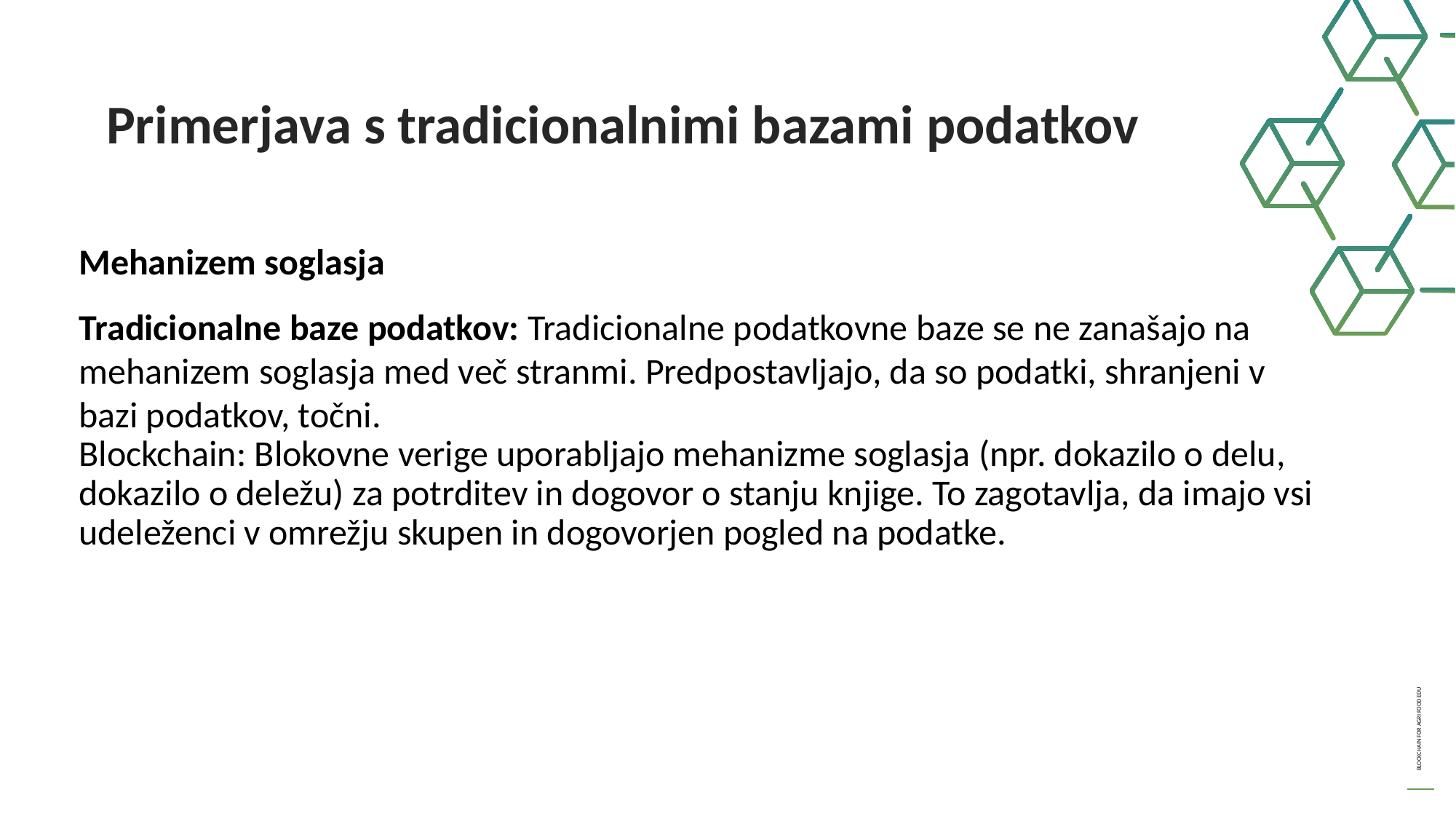

Primerjava s tradicionalnimi bazami podatkov
Mehanizem soglasja
Tradicionalne baze podatkov: Tradicionalne podatkovne baze se ne zanašajo na mehanizem soglasja med več stranmi. Predpostavljajo, da so podatki, shranjeni v bazi podatkov, točni.
Blockchain: Blokovne verige uporabljajo mehanizme soglasja (npr. dokazilo o delu, dokazilo o deležu) za potrditev in dogovor o stanju knjige. To zagotavlja, da imajo vsi udeleženci v omrežju skupen in dogovorjen pogled na podatke.